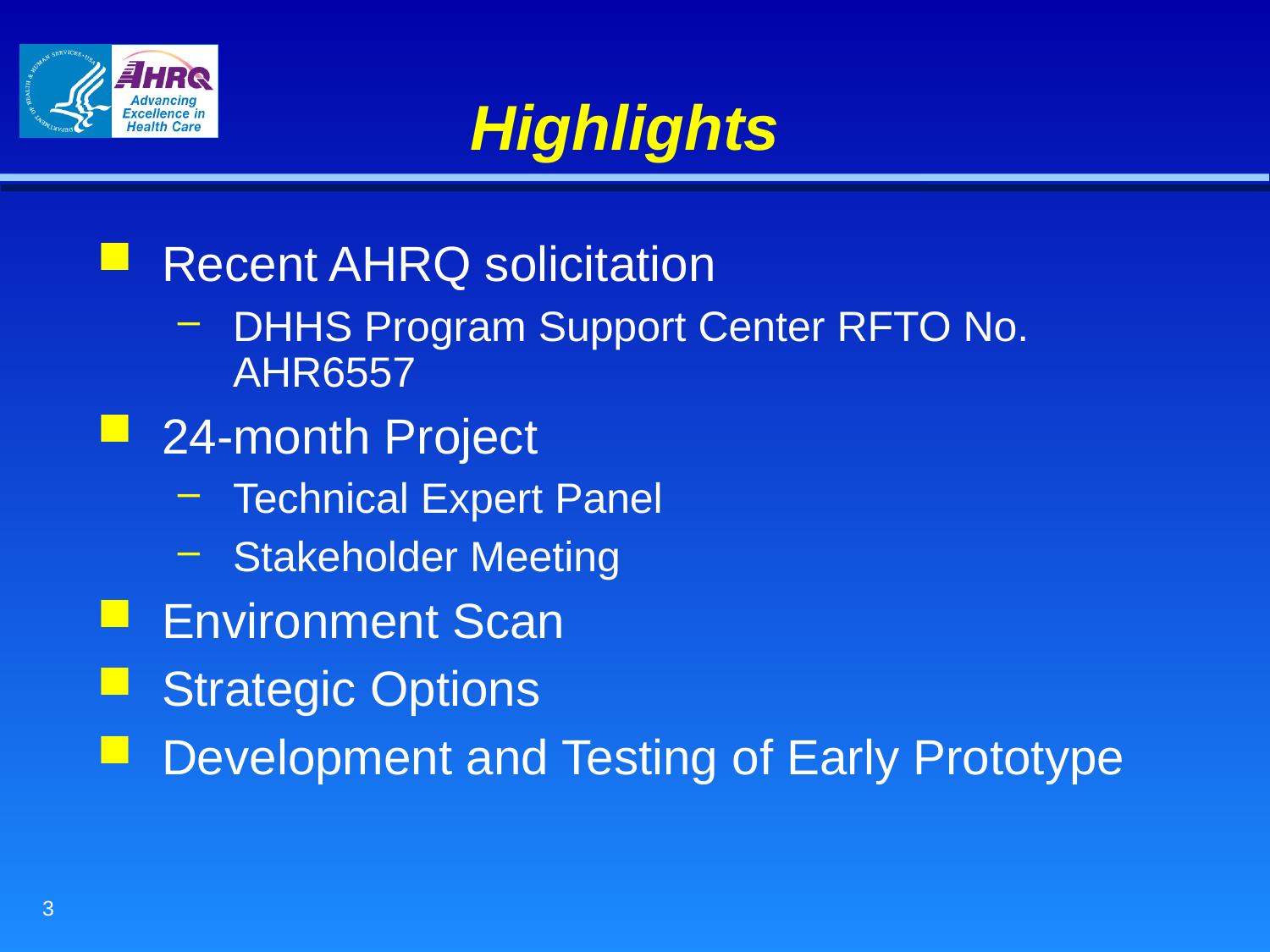

# Highlights
Recent AHRQ solicitation
DHHS Program Support Center RFTO No. AHR6557
24-month Project
Technical Expert Panel
Stakeholder Meeting
Environment Scan
Strategic Options
Development and Testing of Early Prototype
3